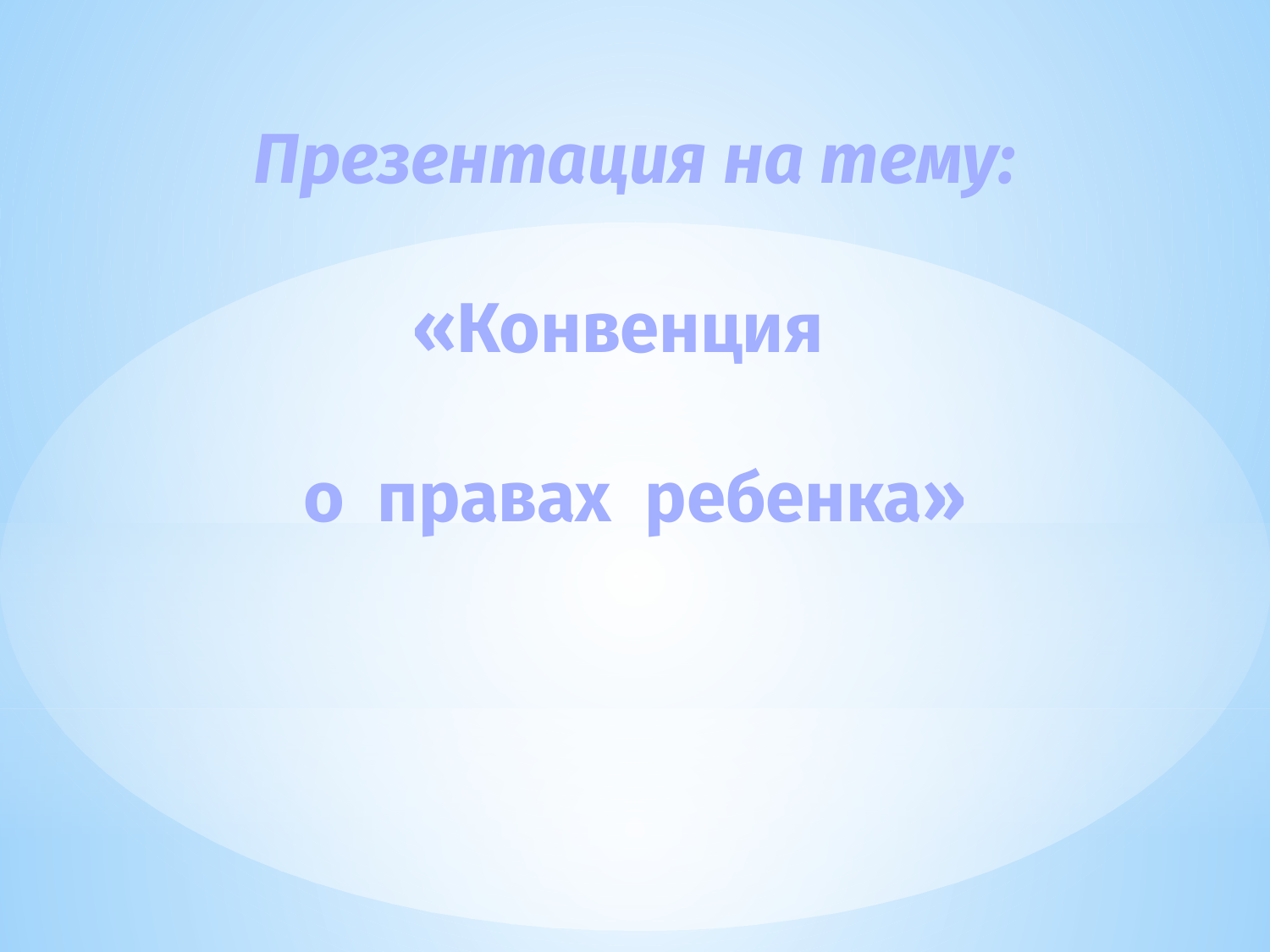

Презентация на тему:

«Конвенция

о  правах  ребенка»